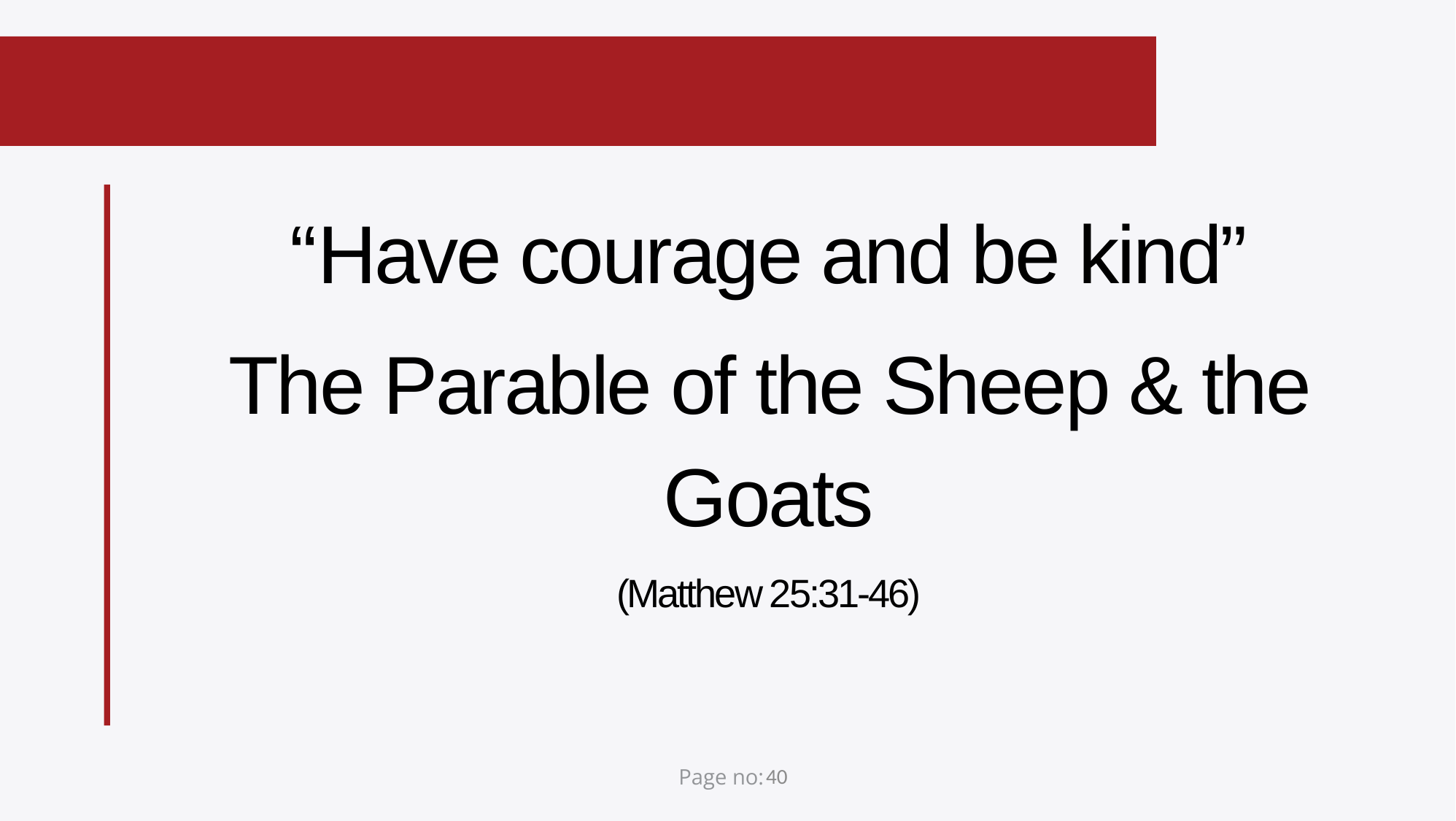

“Have courage and be kind”
The Parable of the Sheep & the Goats
(Matthew 25:31-46)